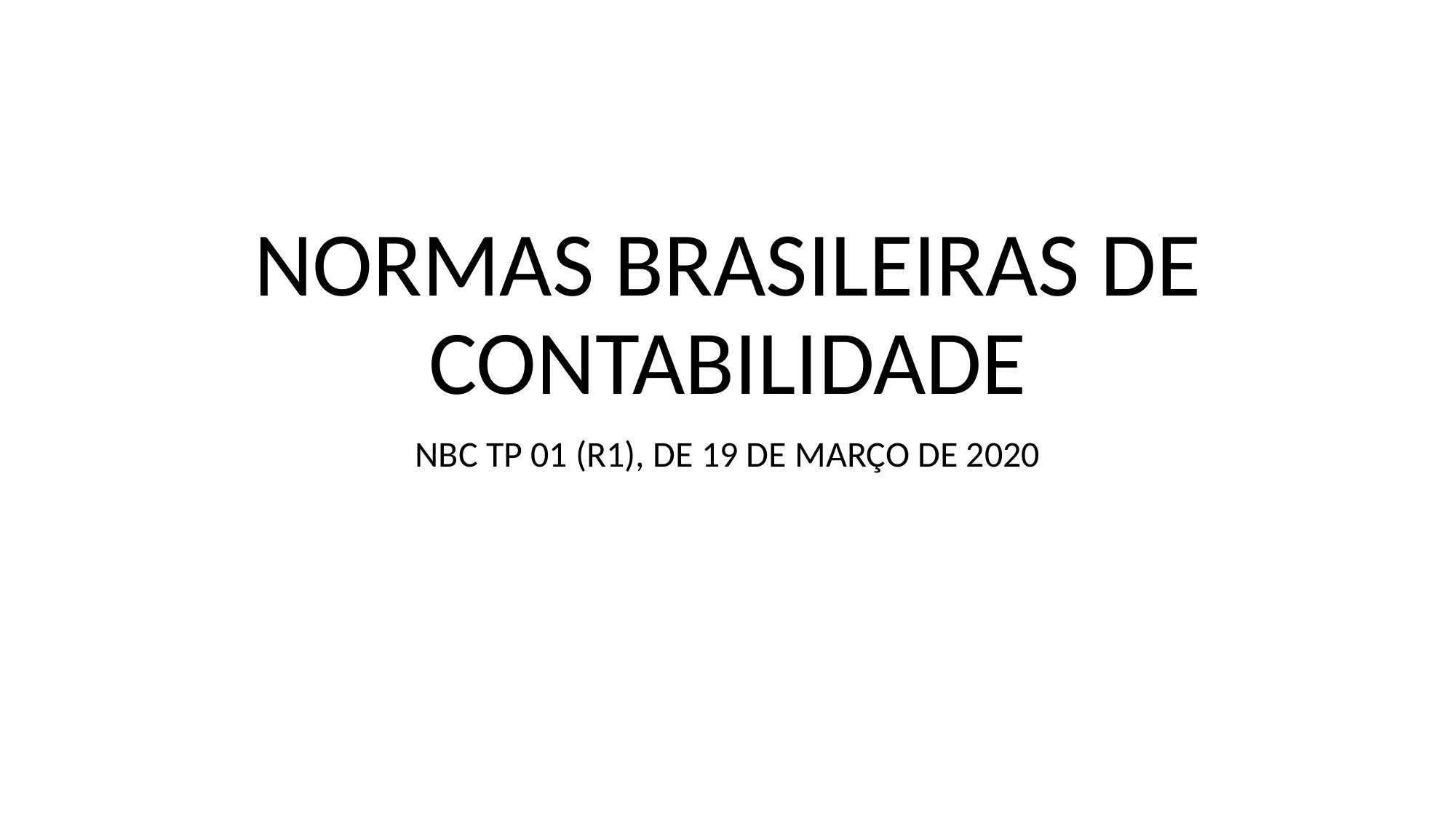

# NORMAS BRASILEIRAS DE CONTABILIDADE
NBC TP 01 (R1), DE 19 DE MARÇO DE 2020